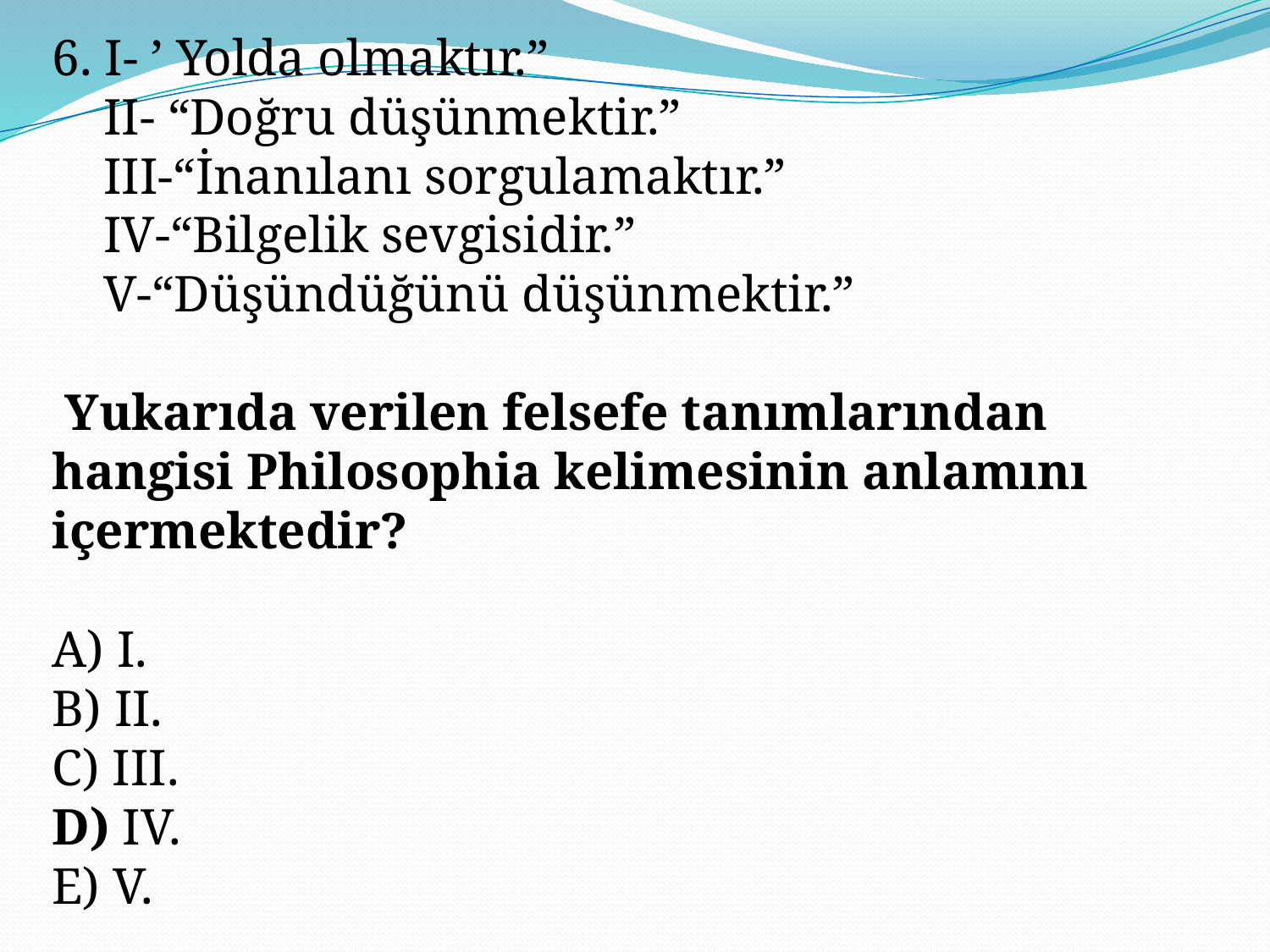

6. I- ’ Yolda olmaktır.”
    II- “Doğru düşünmektir.”
    III-“İnanılanı sorgulamaktır.”
    IV-“Bilgelik sevgisidir.”
    V-“Düşündüğünü düşünmektir.”

 Yukarıda verilen felsefe tanımlarından hangisi Philosophia kelimesinin anlamını içermektedir?

A) I.
B) II.
C) III.
D) IV.
E) V.